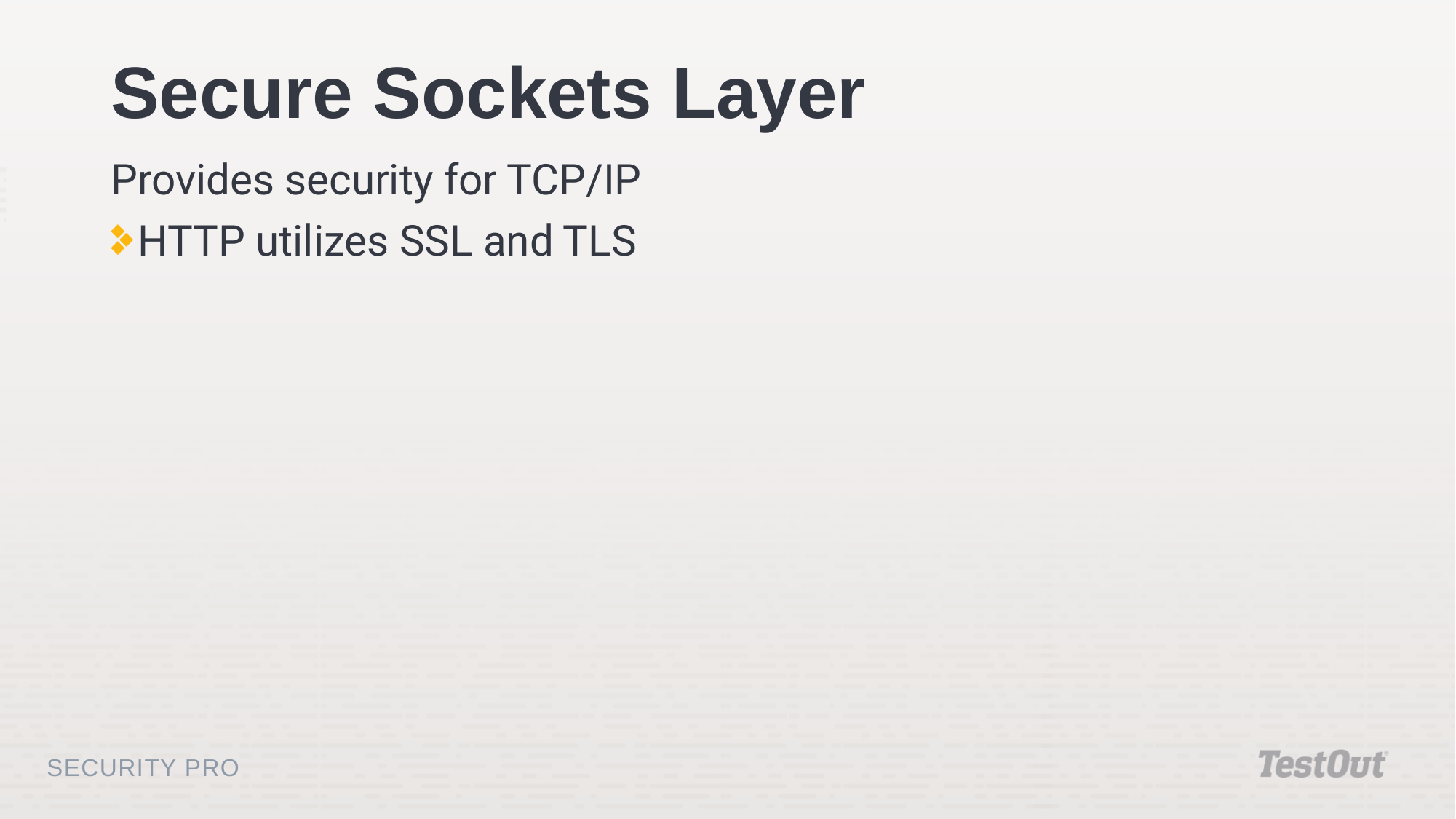

# Secure Sockets Layer
Provides security for TCP/IP
HTTP utilizes SSL and TLS
Security Pro